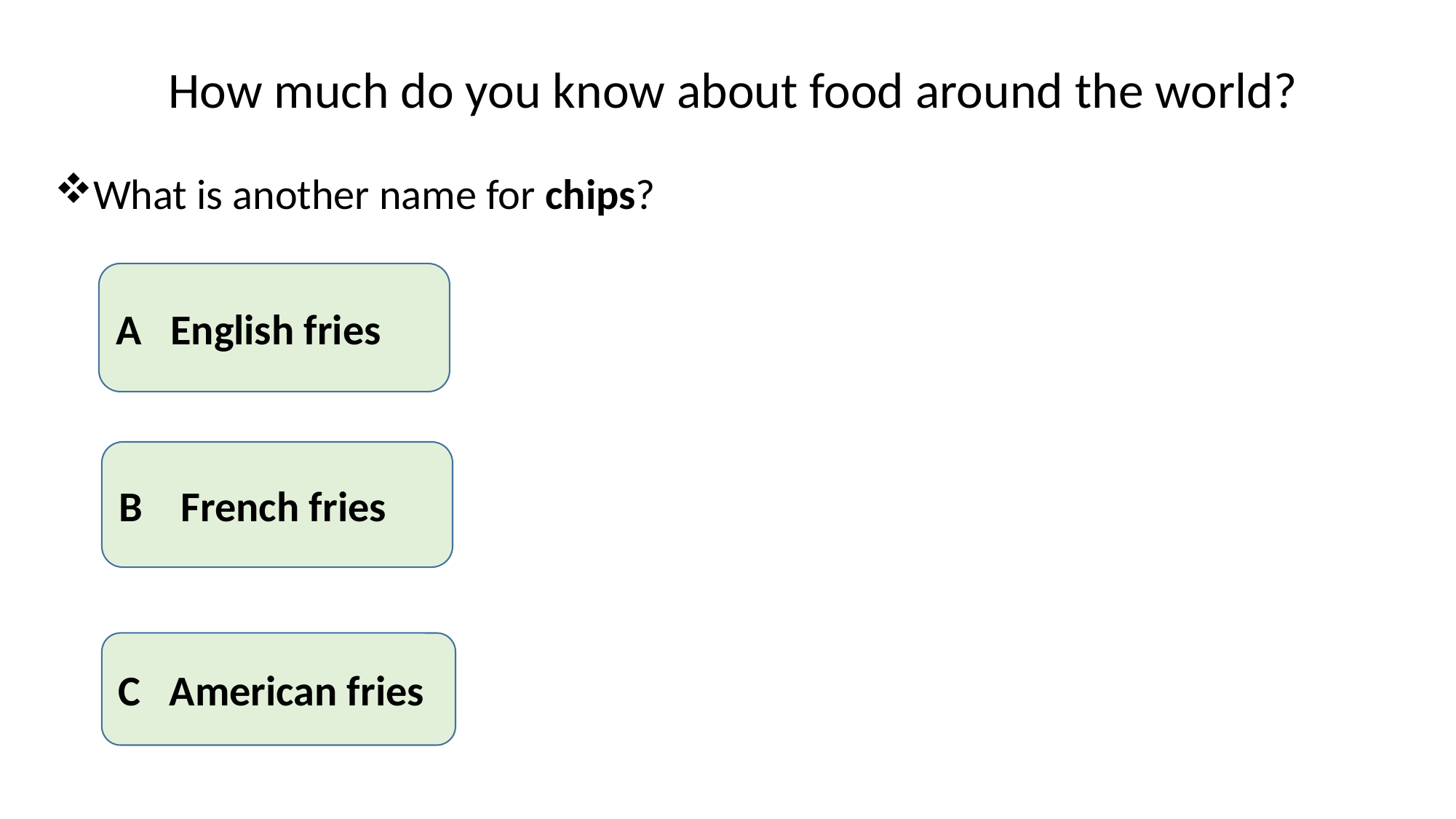

# How much do you know about food around the world?
What is another name for chips?

A   English fries
B    French fries
C   American fries